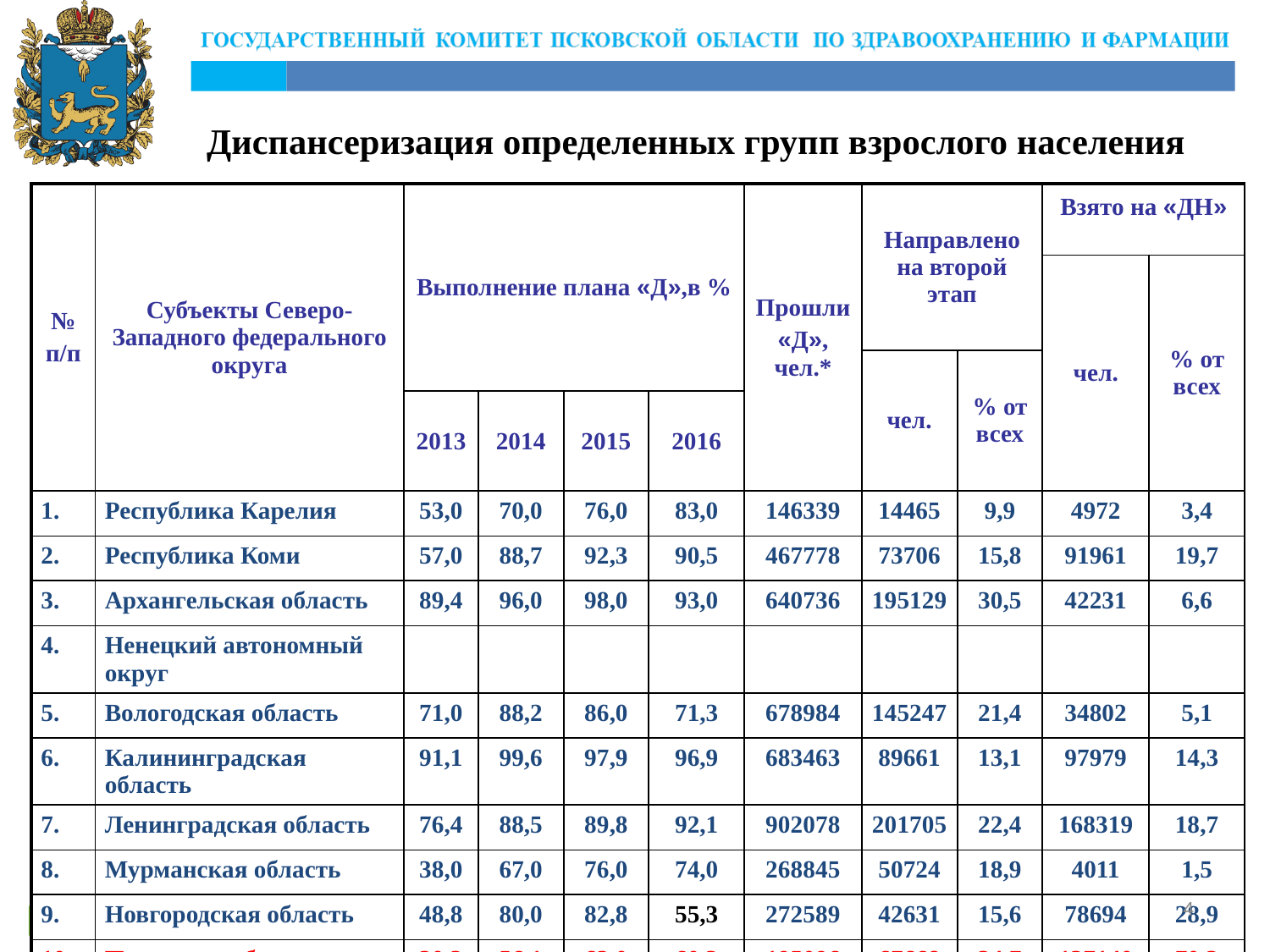

Диспансеризация определенных групп взрослого населения
| № п/п | Субъекты Северо-Западного федерального округа | Выполнение плана «Д»,в % |  |  |  | Прошли «Д», чел.\* | Направлено на второй этап |  | Взято на «ДН» |  |
| --- | --- | --- | --- | --- | --- | --- | --- | --- | --- | --- |
|  |  |  |  |  |  |  |  |  | чел. | % от всех |
|  |  |  |  |  |  |  | чел. | % от всех |  |  |
|  |  | 2013 | 2014 | 2015 | 2016 |  |  |  |  |  |
| 1. | Республика Карелия | 53,0 | 70,0 | 76,0 | 83,0 | 146339 | 14465 | 9,9 | 4972 | 3,4 |
| 2. | Республика Коми | 57,0 | 88,7 | 92,3 | 90,5 | 467778 | 73706 | 15,8 | 91961 | 19,7 |
| 3. | Архангельская область | 89,4 | 96,0 | 98,0 | 93,0 | 640736 | 195129 | 30,5 | 42231 | 6,6 |
| 4. | Ненецкий автономный округ |  |  |  |  |  |  |  |  |  |
| 5. | Вологодская область | 71,0 | 88,2 | 86,0 | 71,3 | 678984 | 145247 | 21,4 | 34802 | 5,1 |
| 6. | Калининградская область | 91,1 | 99,6 | 97,9 | 96,9 | 683463 | 89661 | 13,1 | 97979 | 14,3 |
| 7. | Ленинградская область | 76,4 | 88,5 | 89,8 | 92,1 | 902078 | 201705 | 22,4 | 168319 | 18,7 |
| 8. | Мурманская область | 38,0 | 67,0 | 76,0 | 74,0 | 268845 | 50724 | 18,9 | 4011 | 1,5 |
| 9. | Новгородская область | 48,8 | 80,0 | 82,8 | 55,3 | 272589 | 42631 | 15,6 | 78694 | 28,9 |
| 10. | Псковская область | 20,3 | 56,1 | 62,0 | 60,3 | 195096 | 67668 | 34,7 | 137140 | 70,3 |
| 11. | г. Санкт-Петербург | 81,4 | 100,8 | 102,3 | 100,7 | 3329498 | 806313 | 24,2 | 1379237 | 41,4 |
4